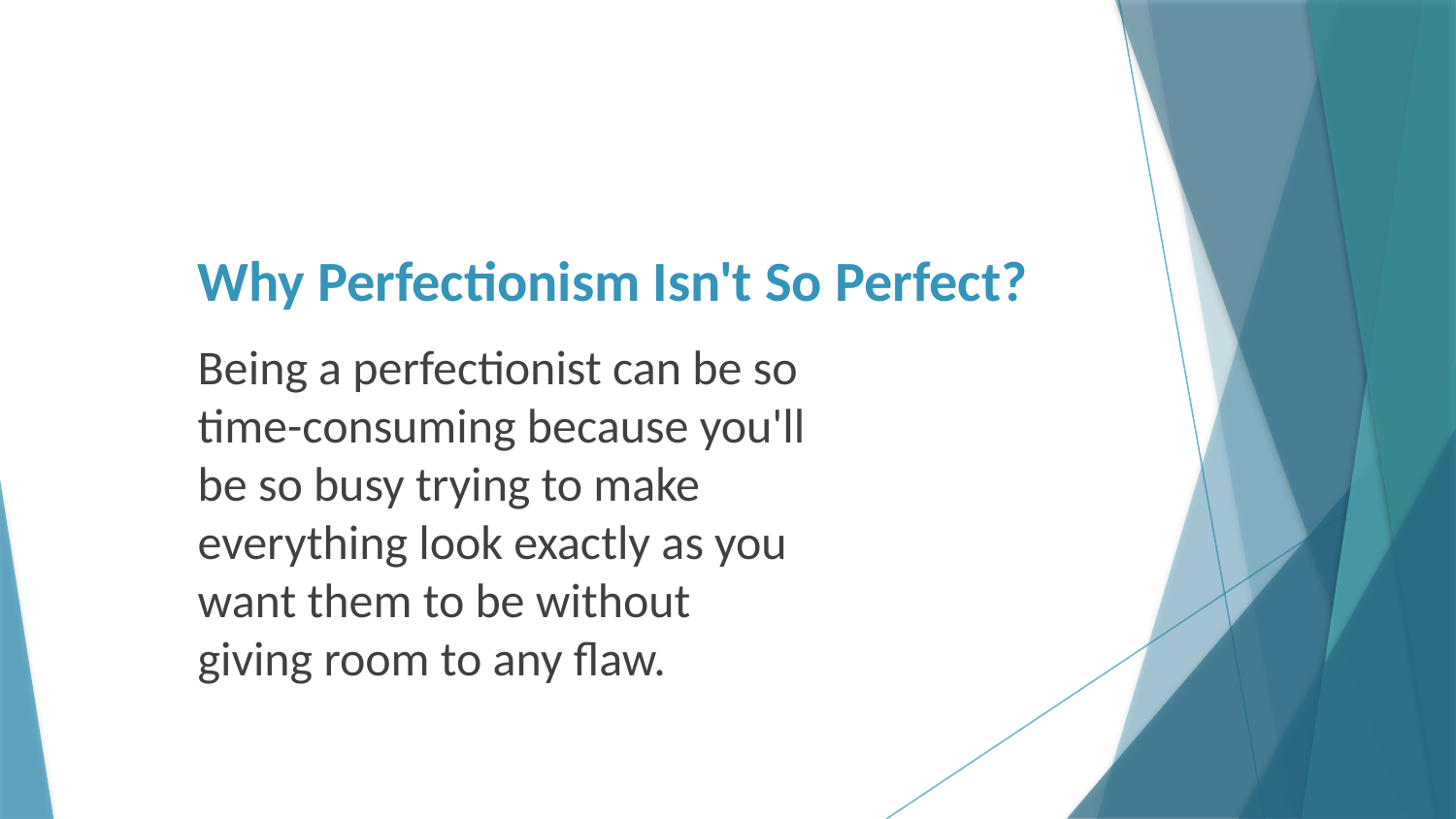

# Why Perfectionism Isn't So Perfect?
Being a perfectionist can be so time-consuming because you'll be so busy trying to make everything look exactly as you want them to be without giving room to any flaw.